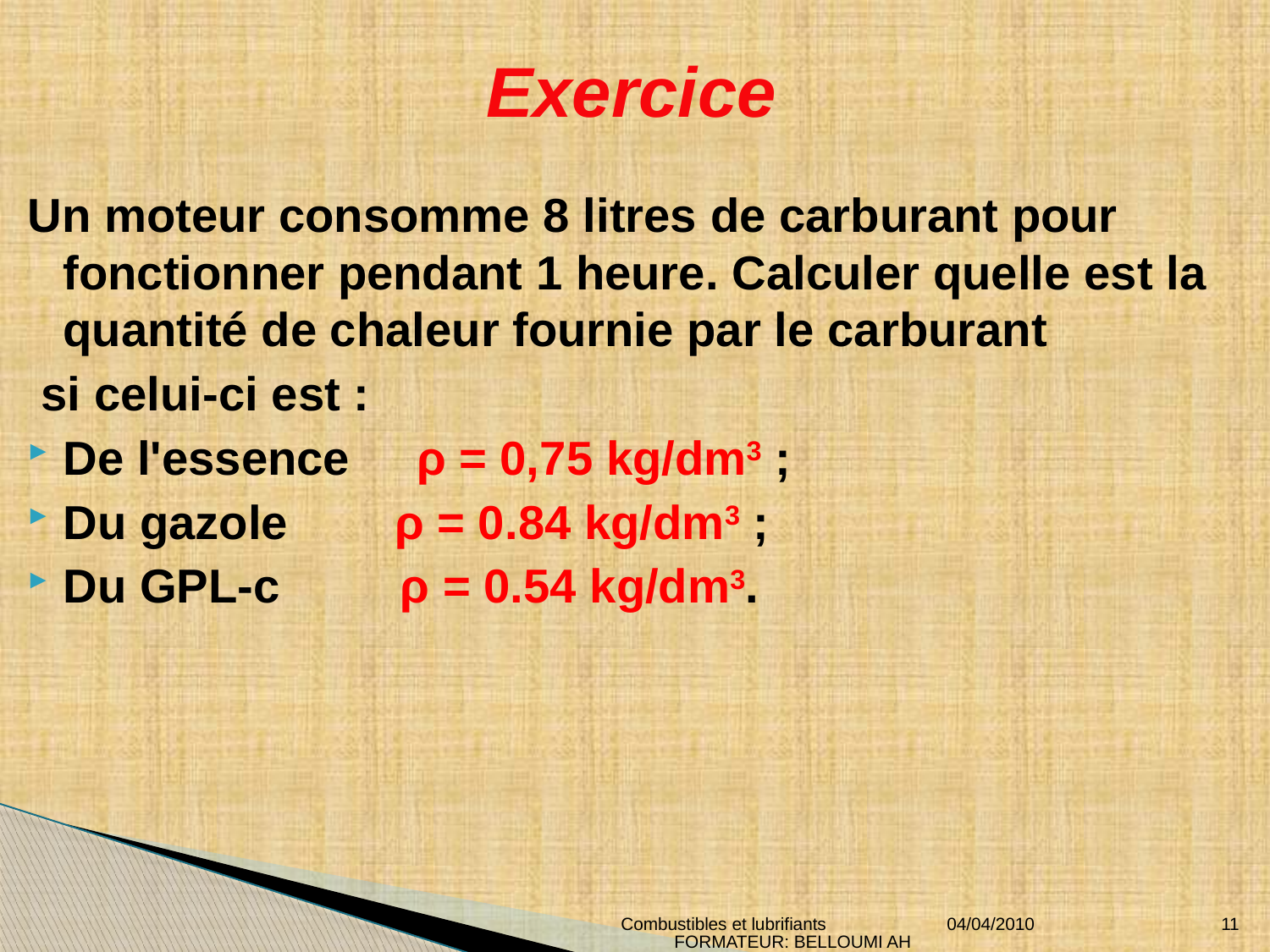

# Exercice
Un moteur consomme 8 litres de carburant pour fonctionner pendant 1 heure. Calculer quelle est la quantité de chaleur fournie par le carburant
 si celui-ci est :
De l'essence     ρ = 0,75 kg/dm3 ;
Du gazole        ρ = 0.84 kg/dm3 ;
Du GPL-c         ρ = 0.54 kg/dm3.
Combustibles et lubrifiants                              FORMATEUR: BELLOUMI AHMED
04/04/2010
11